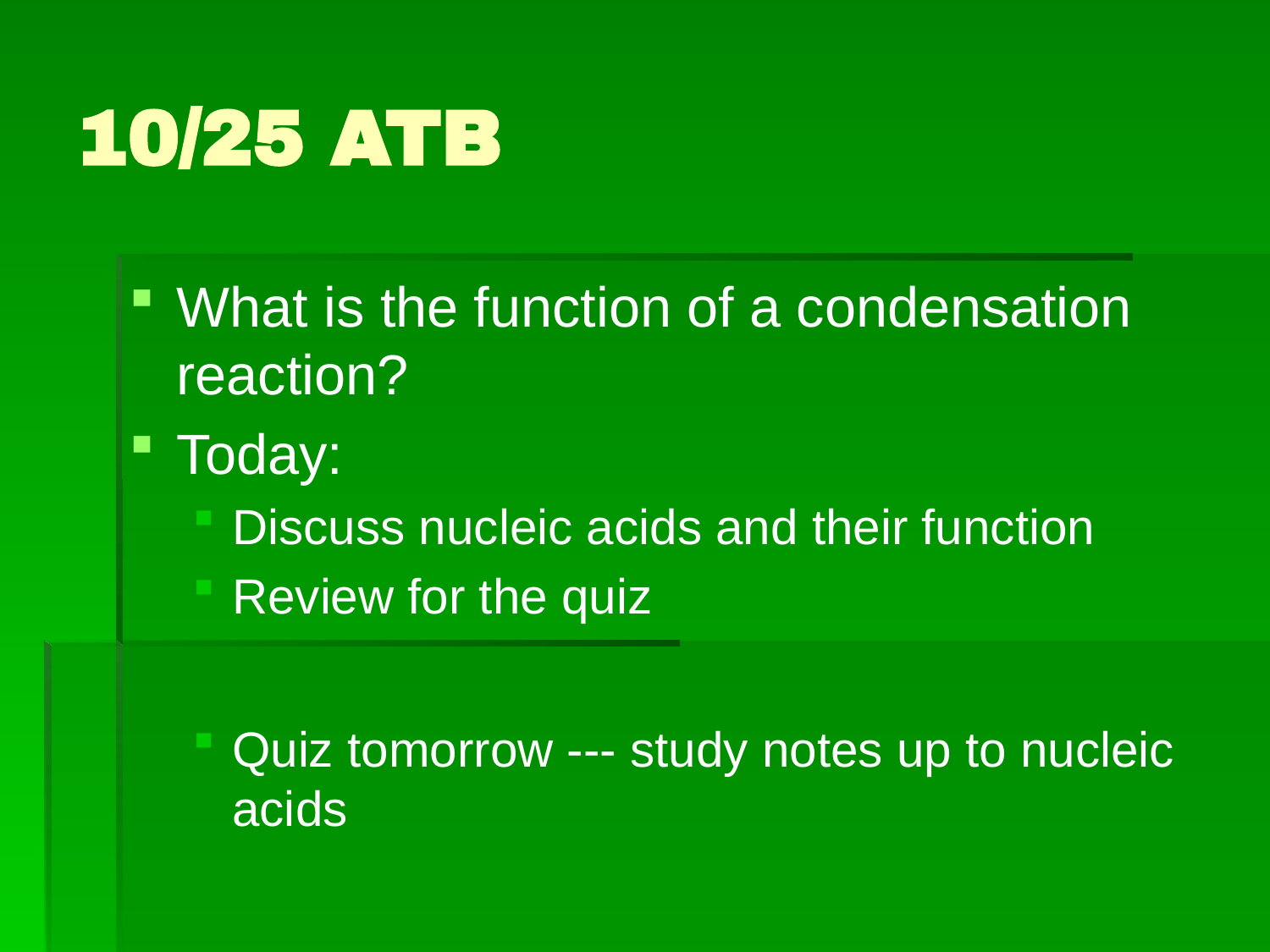

# 10/25 ATB
What is the function of a condensation reaction?
Today:
Discuss nucleic acids and their function
Review for the quiz

Quiz tomorrow --- study notes up to nucleic acids